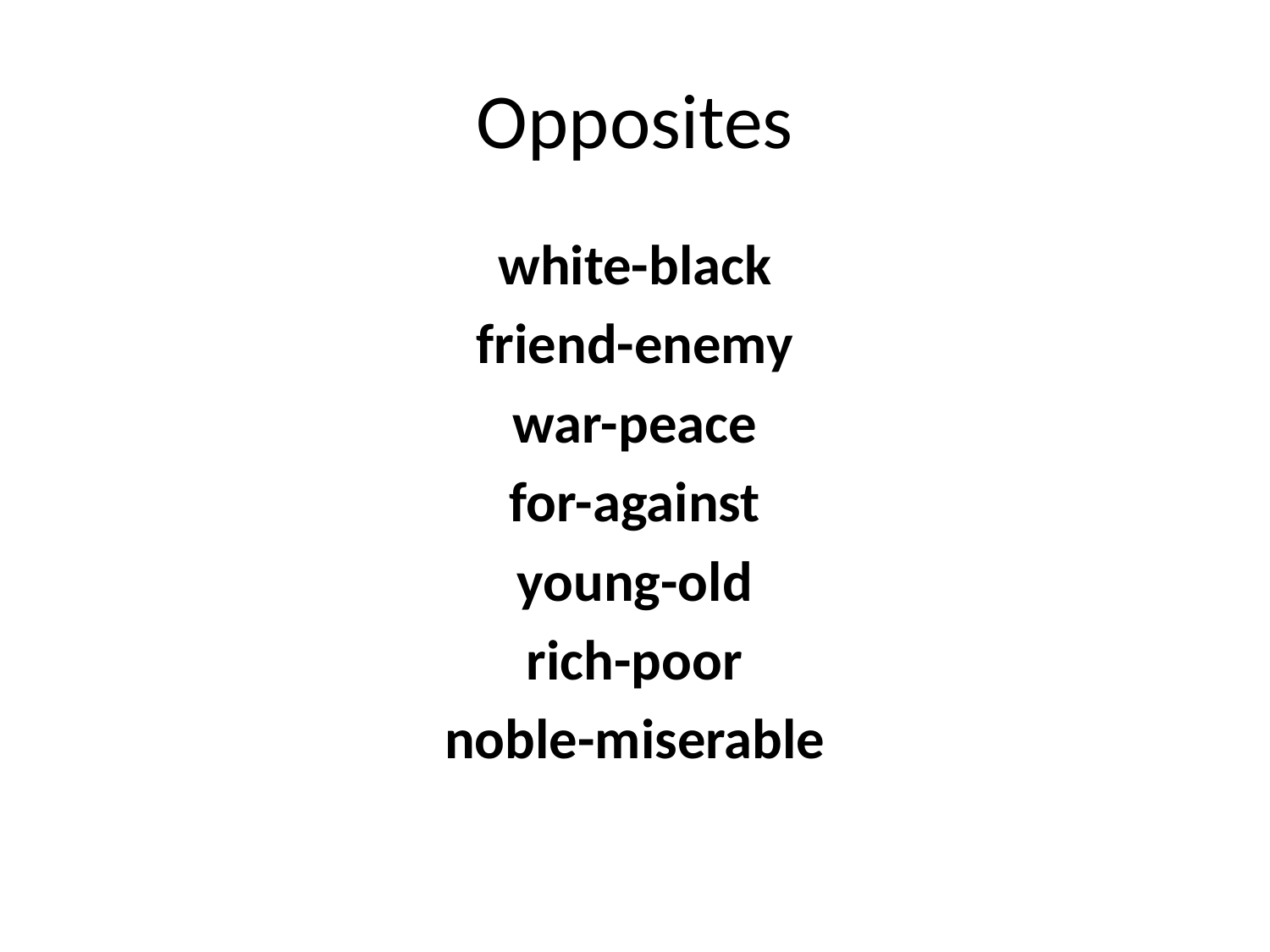

# Opposites
white-black
friend-enemy
war-peace
for-against
young-old
rich-poor
noble-miserable